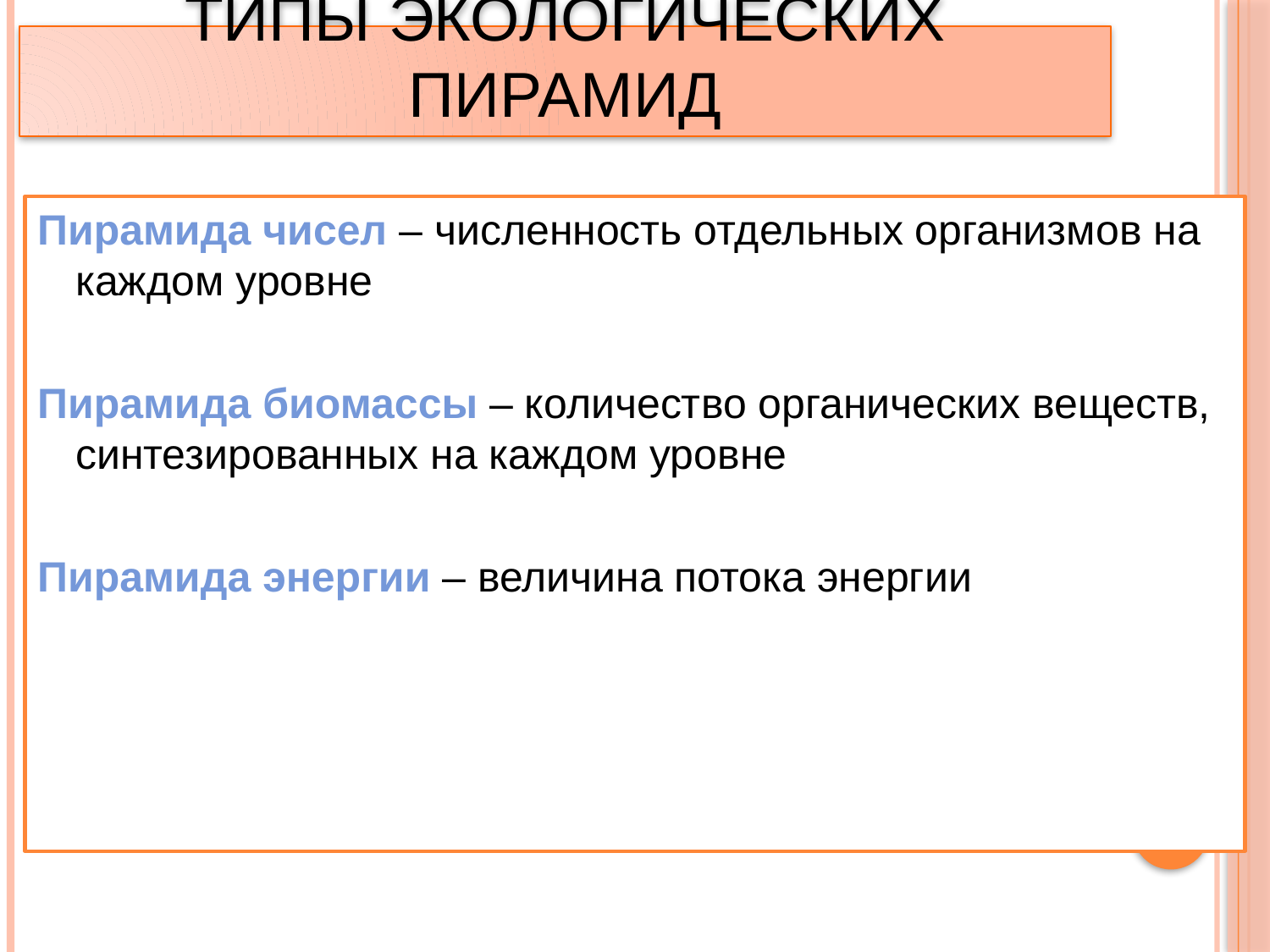

# Типы экологических пирамид
Пирамида чисел – численность отдельных организмов на каждом уровне

Пирамида биомассы – количество органических веществ, синтезированных на каждом уровне

Пирамида энергии – величина потока энергии